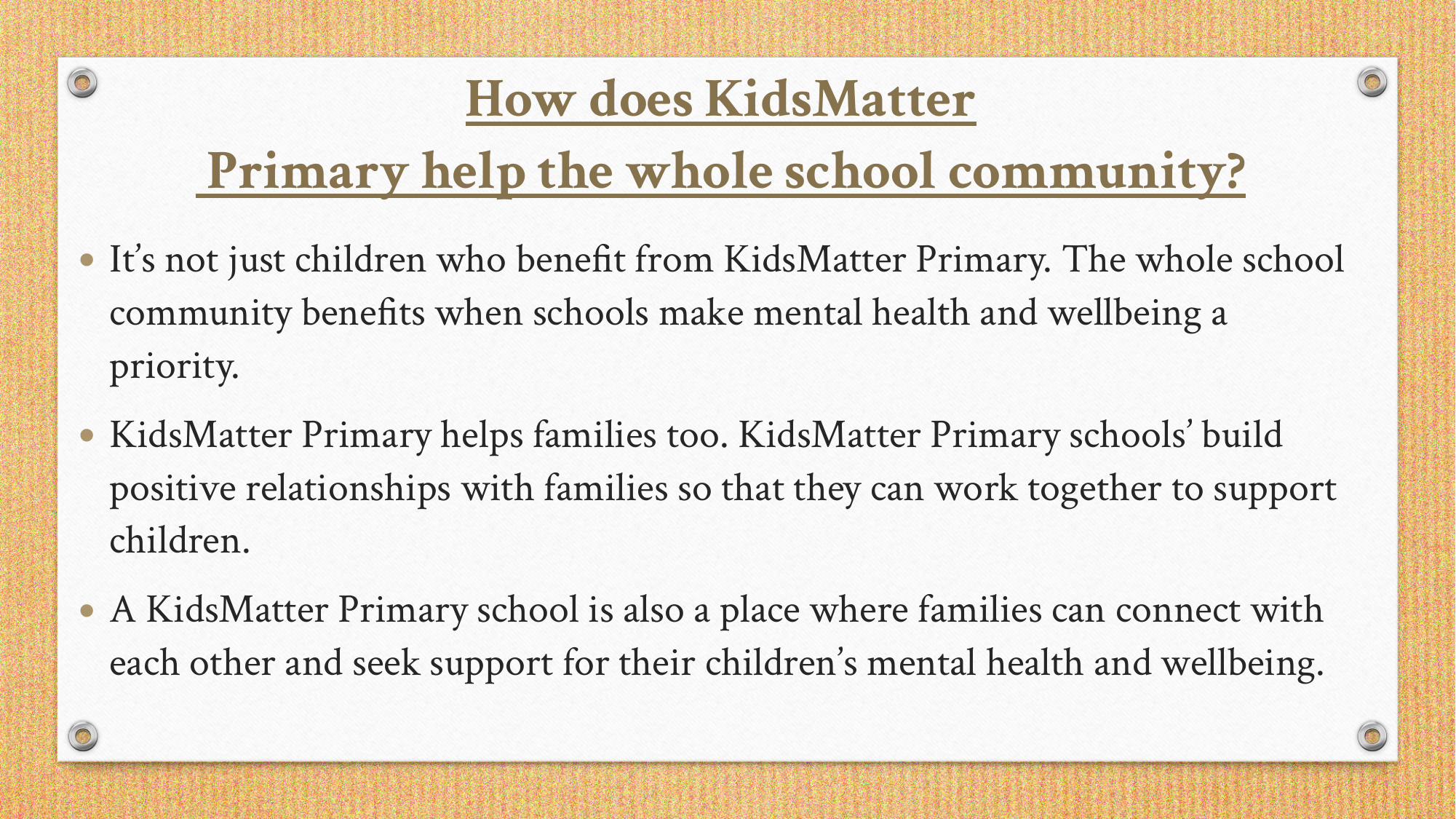

How does KidsMatter Primary help the whole school community?
It’s not just children who benefit from KidsMatter Primary. The whole school community benefits when schools make mental health and wellbeing a priority.
KidsMatter Primary helps families too. KidsMatter Primary schools’ build positive relationships with families so that they can work together to support children.
A KidsMatter Primary school is also a place where families can connect with each other and seek support for their children’s mental health and wellbeing.